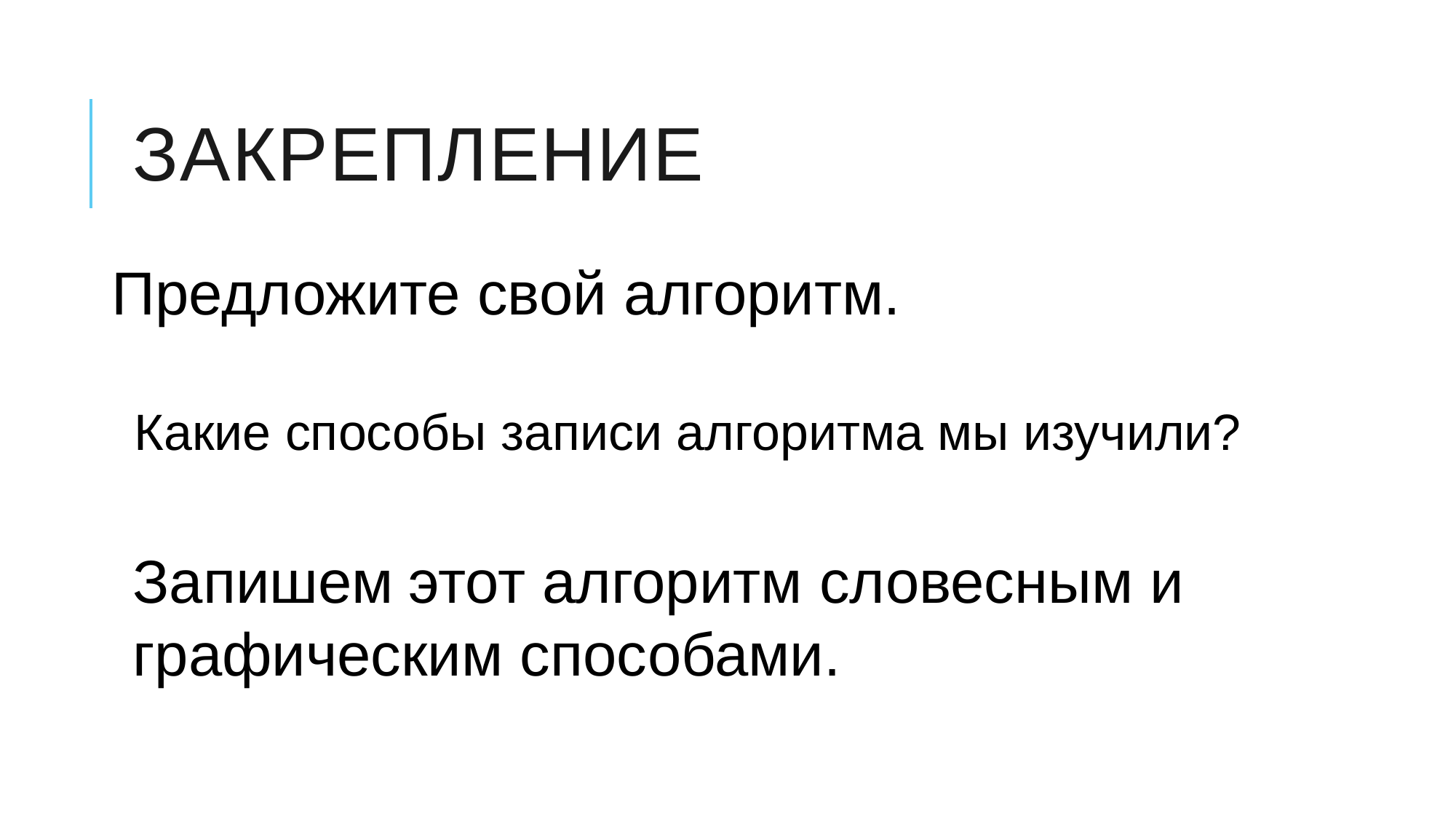

# ЗАКРЕПЛЕНИЕ
Предложите свой алгоритм.
Какие способы записи алгоритма мы изучили?

Запишем этот алгоритм словесным и графическим способами.